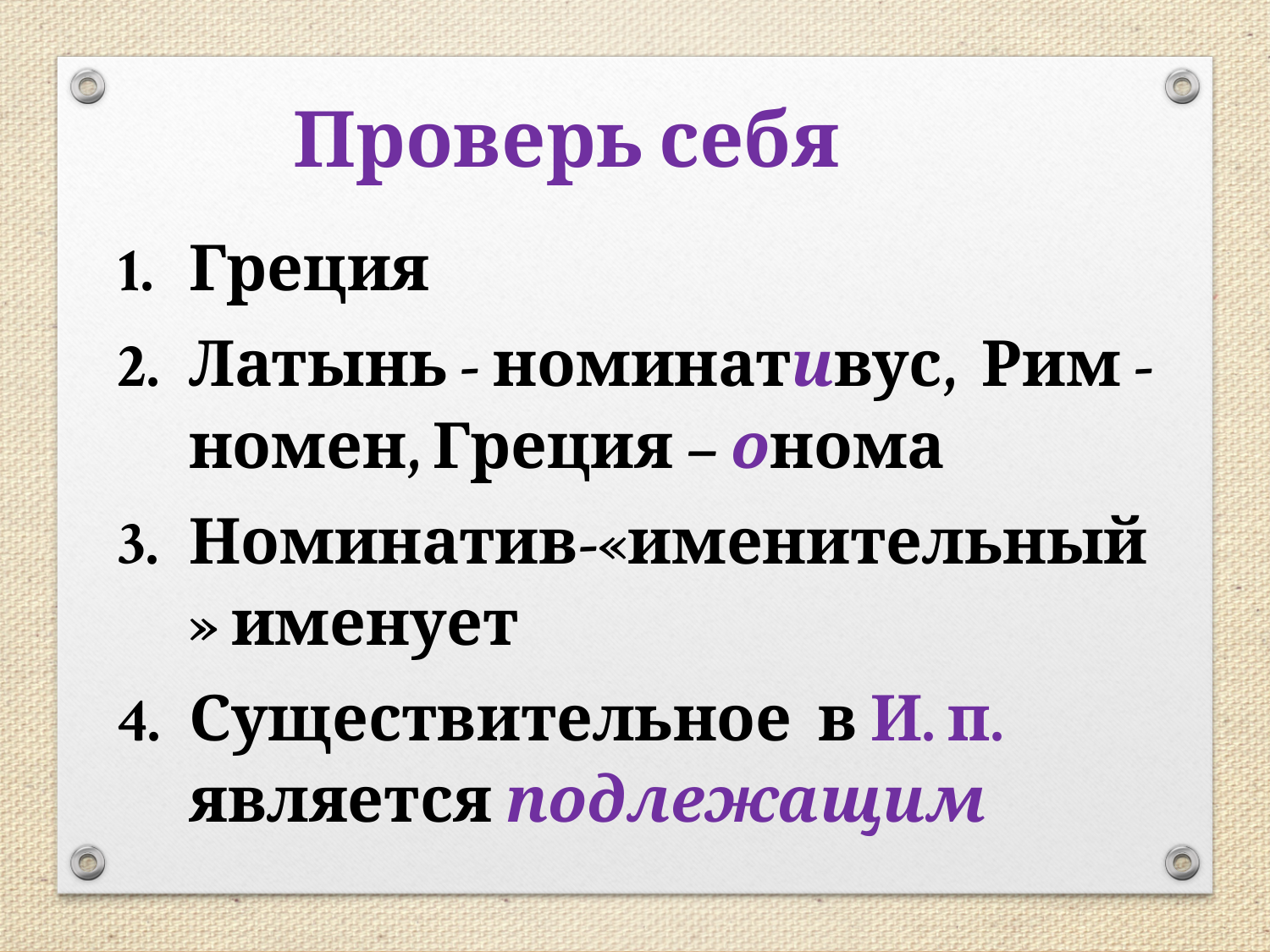

Проверь себя
Греция
Латынь - номинативус,  Рим - номен, Греция – онома
Номинатив-«именительный» именует
Существительное  в И. п. является подлежащим